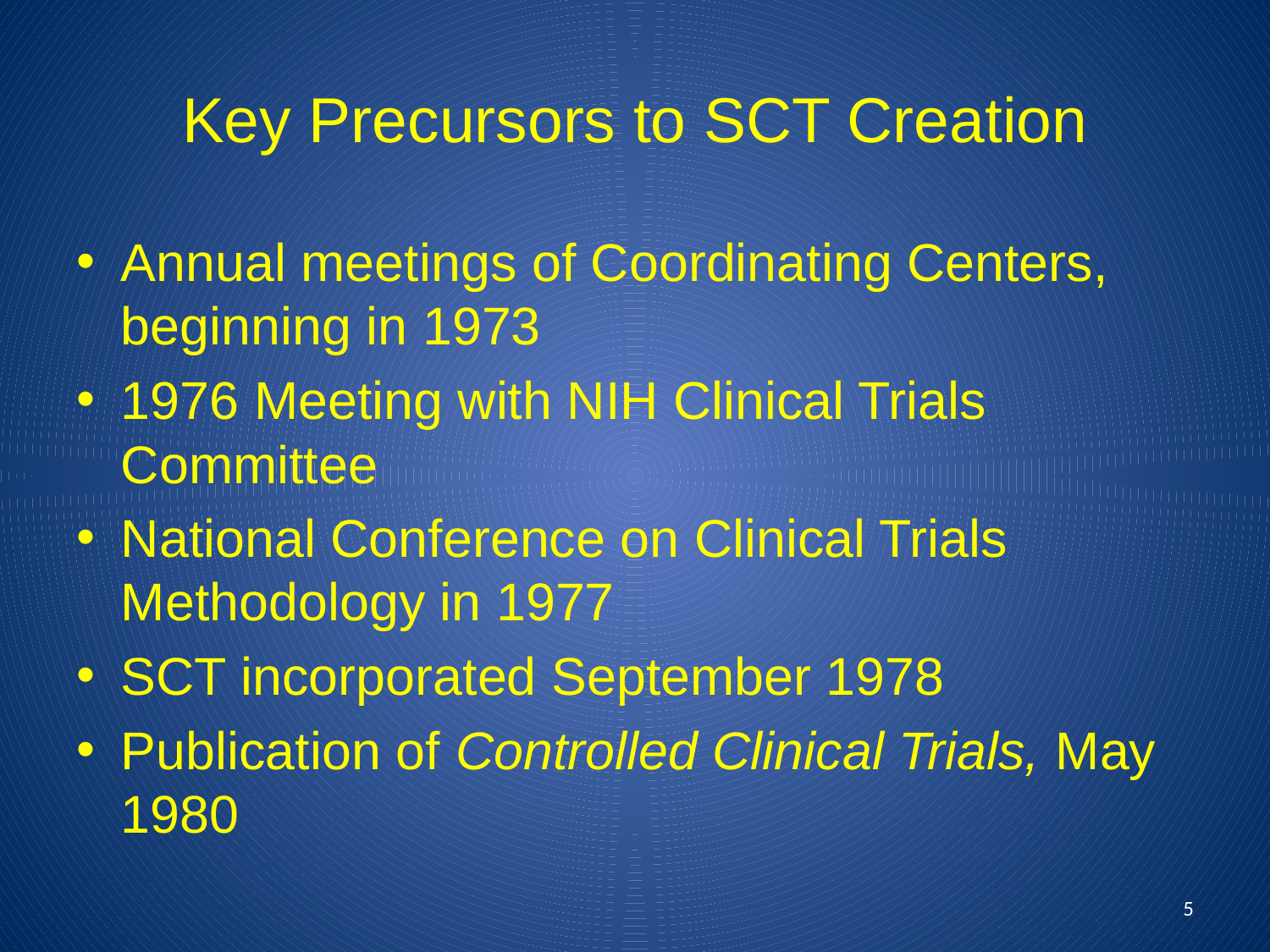

# Key Precursors to SCT Creation
Annual meetings of Coordinating Centers, beginning in 1973
1976 Meeting with NIH Clinical Trials Committee
National Conference on Clinical Trials Methodology in 1977
SCT incorporated September 1978
Publication of Controlled Clinical Trials, May 1980
5